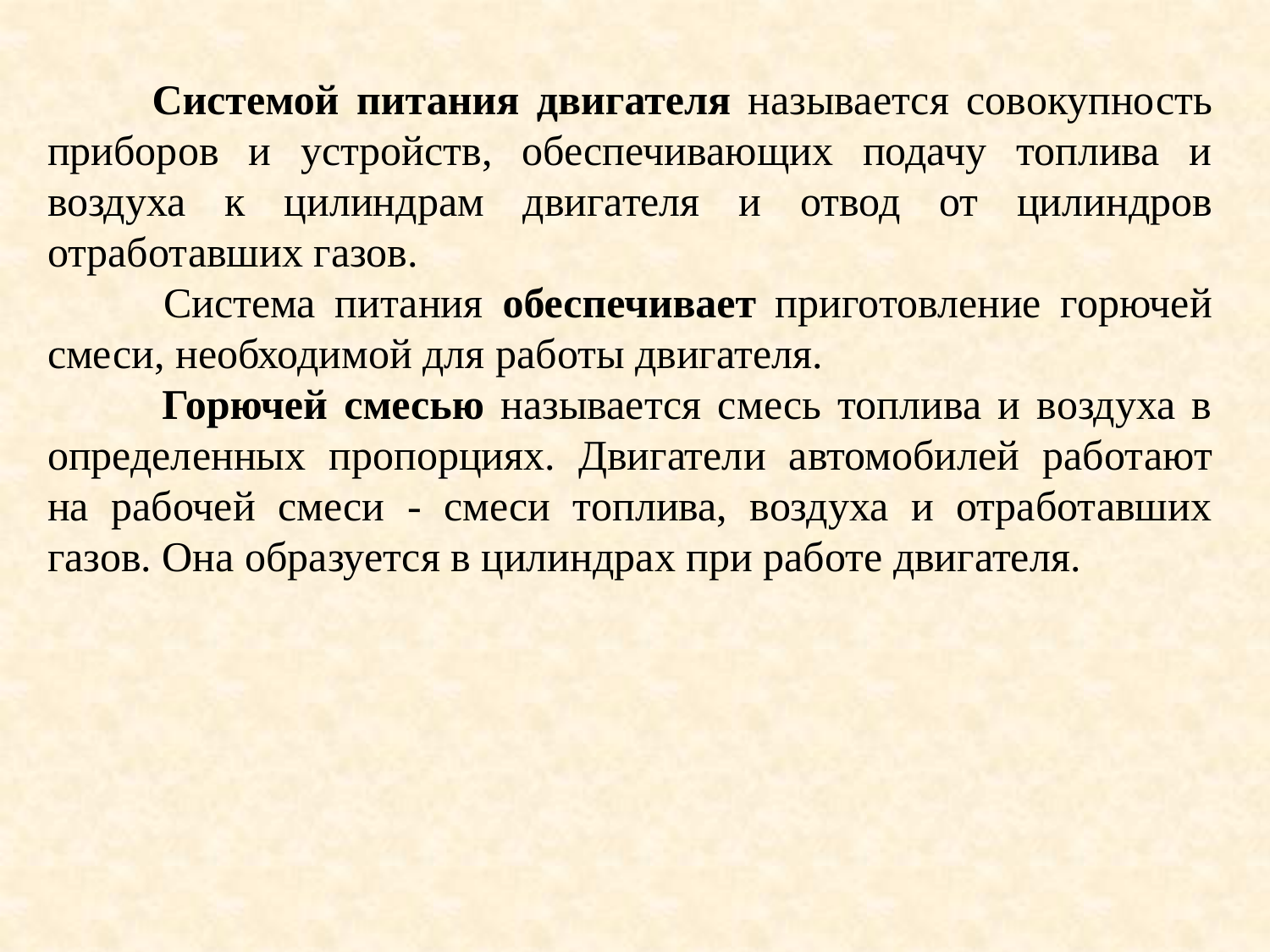

Системой питания двигателя называется совокупность приборов и устройств, обеспечивающих подачу топлива и воздуха к цилиндрам двигателя и отвод от цилиндров отработавших газов.
      Система питания обеспечивает приготовление горючей смеси, необходимой для работы двигателя.
       Горючей смесью называется смесь топлива и воздуха в определенных пропорциях. Двигатели автомобилей работают на рабочей смеси - смеси топлива, воздуха и отработавших газов. Она образуется в цилиндрах при работе двигателя.